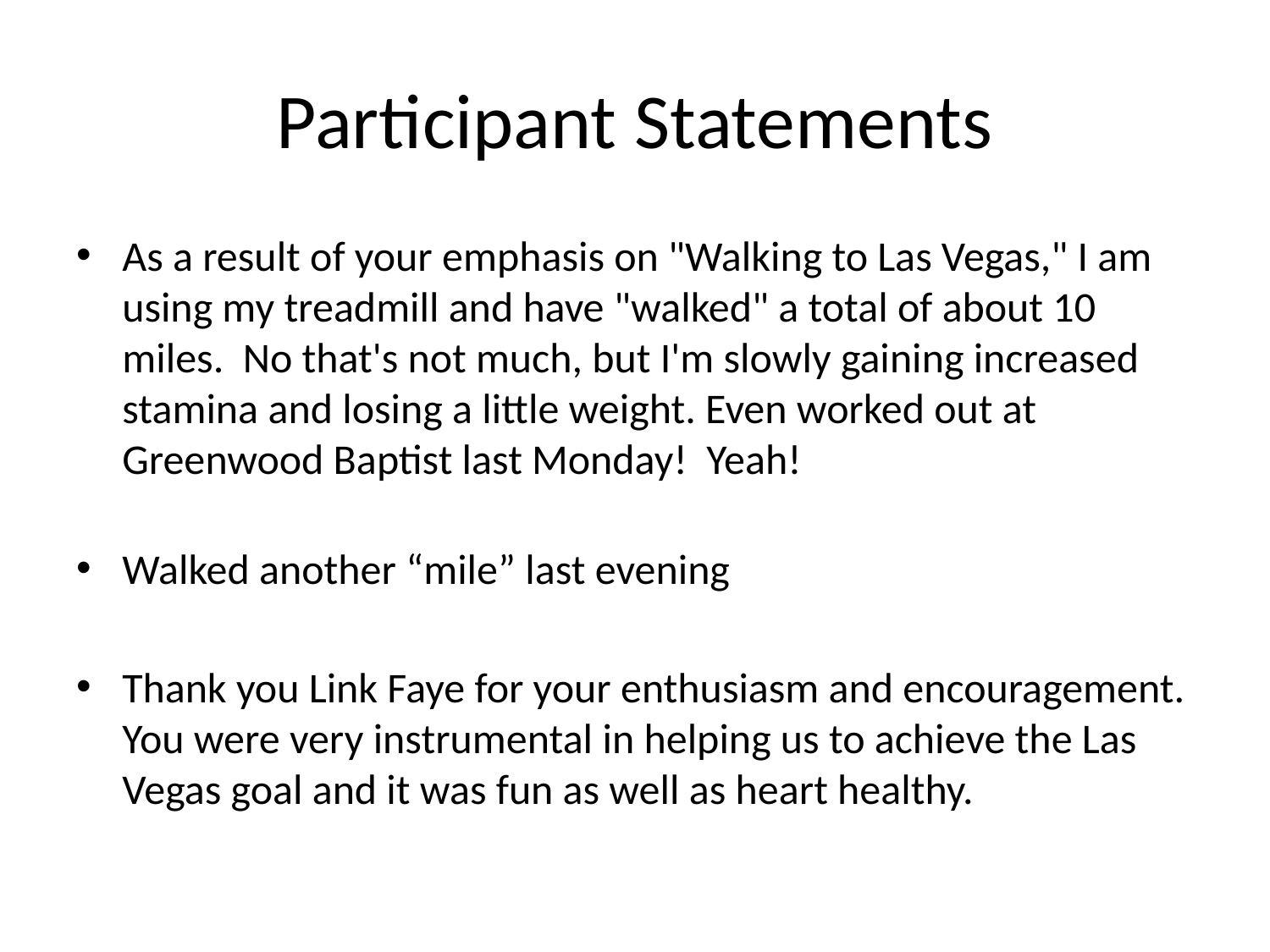

# Participant Statements
As a result of your emphasis on "Walking to Las Vegas," I am using my treadmill and have "walked" a total of about 10 miles.  No that's not much, but I'm slowly gaining increased stamina and losing a little weight. Even worked out at Greenwood Baptist last Monday!  Yeah!
Walked another “mile” last evening

Thank you Link Faye for your enthusiasm and encouragement. You were very instrumental in helping us to achieve the Las Vegas goal and it was fun as well as heart healthy.